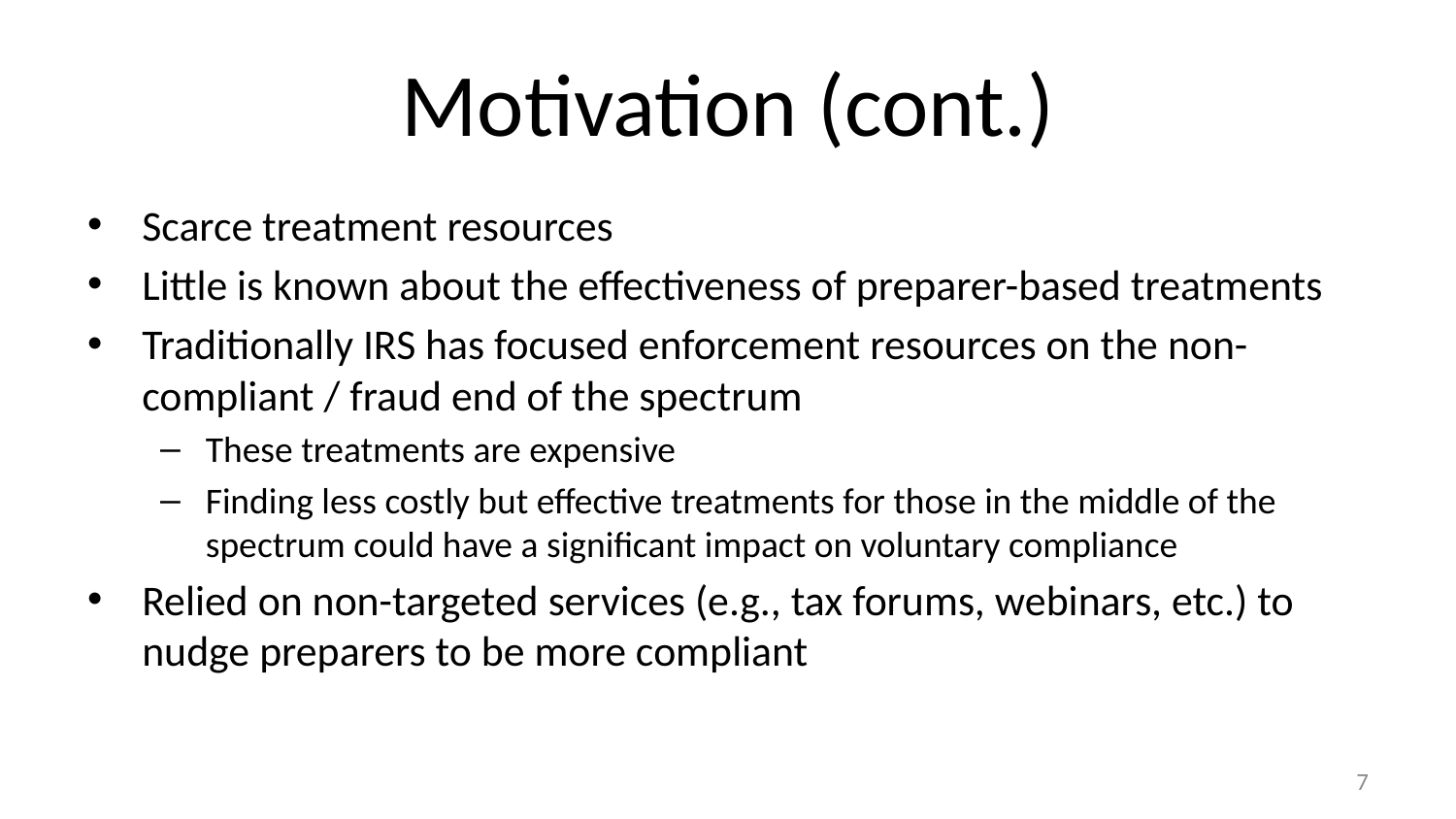

# Motivation (cont.)
Scarce treatment resources
Little is known about the effectiveness of preparer-based treatments
Traditionally IRS has focused enforcement resources on the non-compliant / fraud end of the spectrum
These treatments are expensive
Finding less costly but effective treatments for those in the middle of the spectrum could have a significant impact on voluntary compliance
Relied on non-targeted services (e.g., tax forums, webinars, etc.) to nudge preparers to be more compliant

7